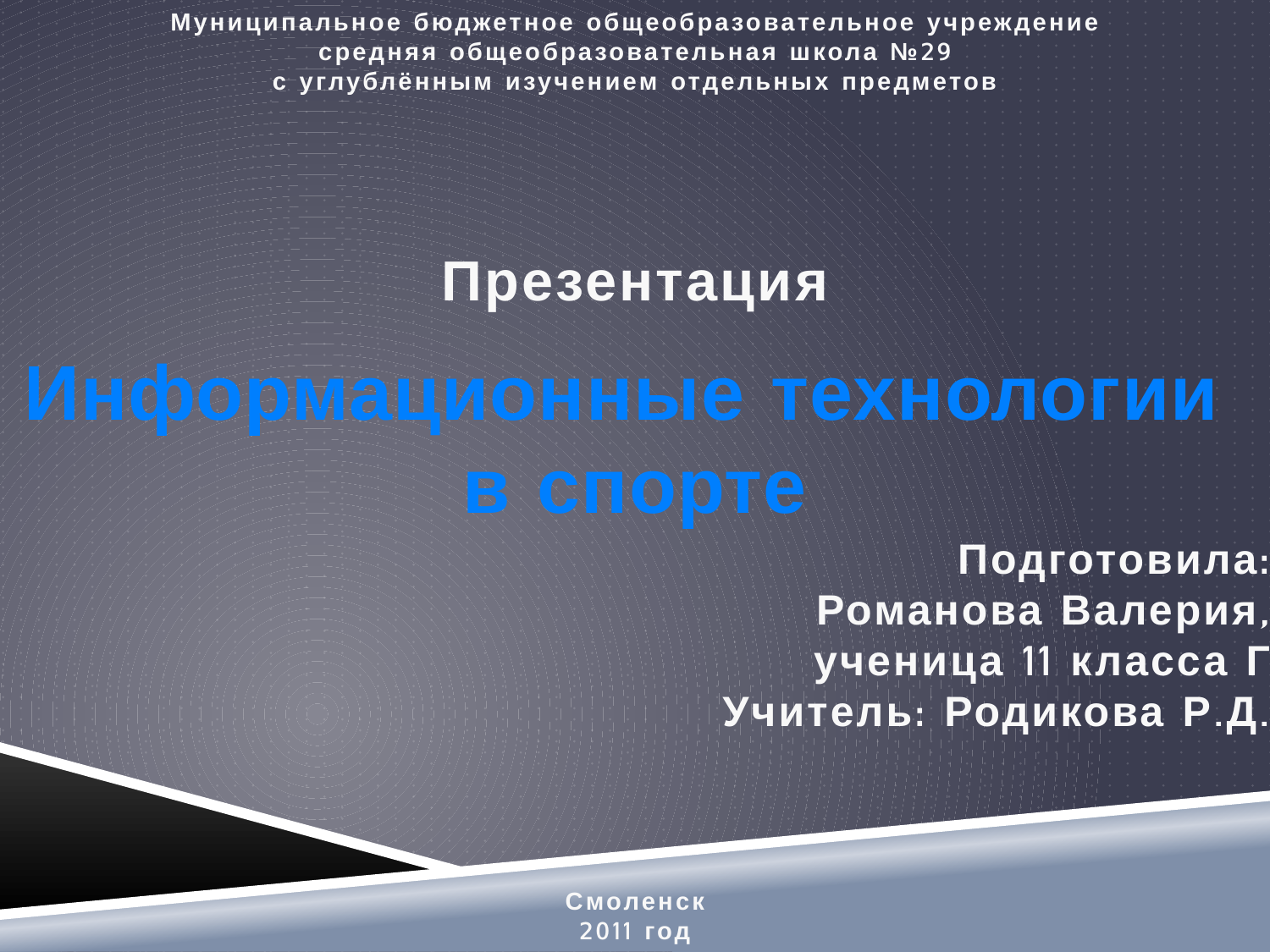

Муниципальное бюджетное общеобразовательное учреждение
средняя общеобразовательная школа №29
с углублённым изучением отдельных предметов
Презентация
Информационные технологии
в спорте
Подготовила:
Романова Валерия,
ученица 11 класса Г
Учитель: Родикова Р.Д.
Смоленск
2011 год